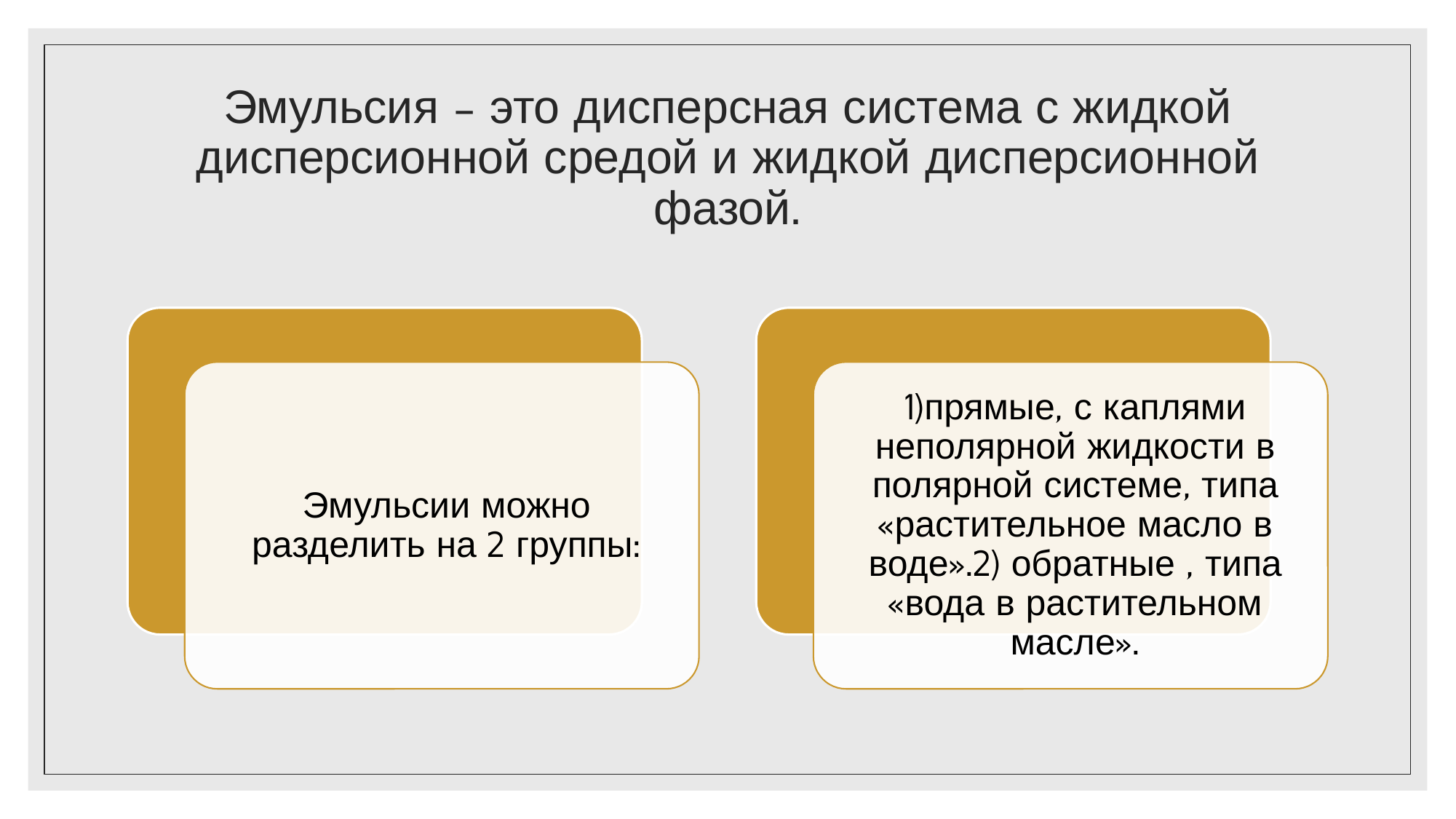

# Эмульсия – это дисперсная система с жидкой дисперсионной средой и жидкой дисперсионной фазой.
Эмульсии можно разделить на 2 группы:
1)прямые, с каплями неполярной жидкости в полярной системе, типа «растительное масло в воде».2) обратные , типа «вода в растительном масле».